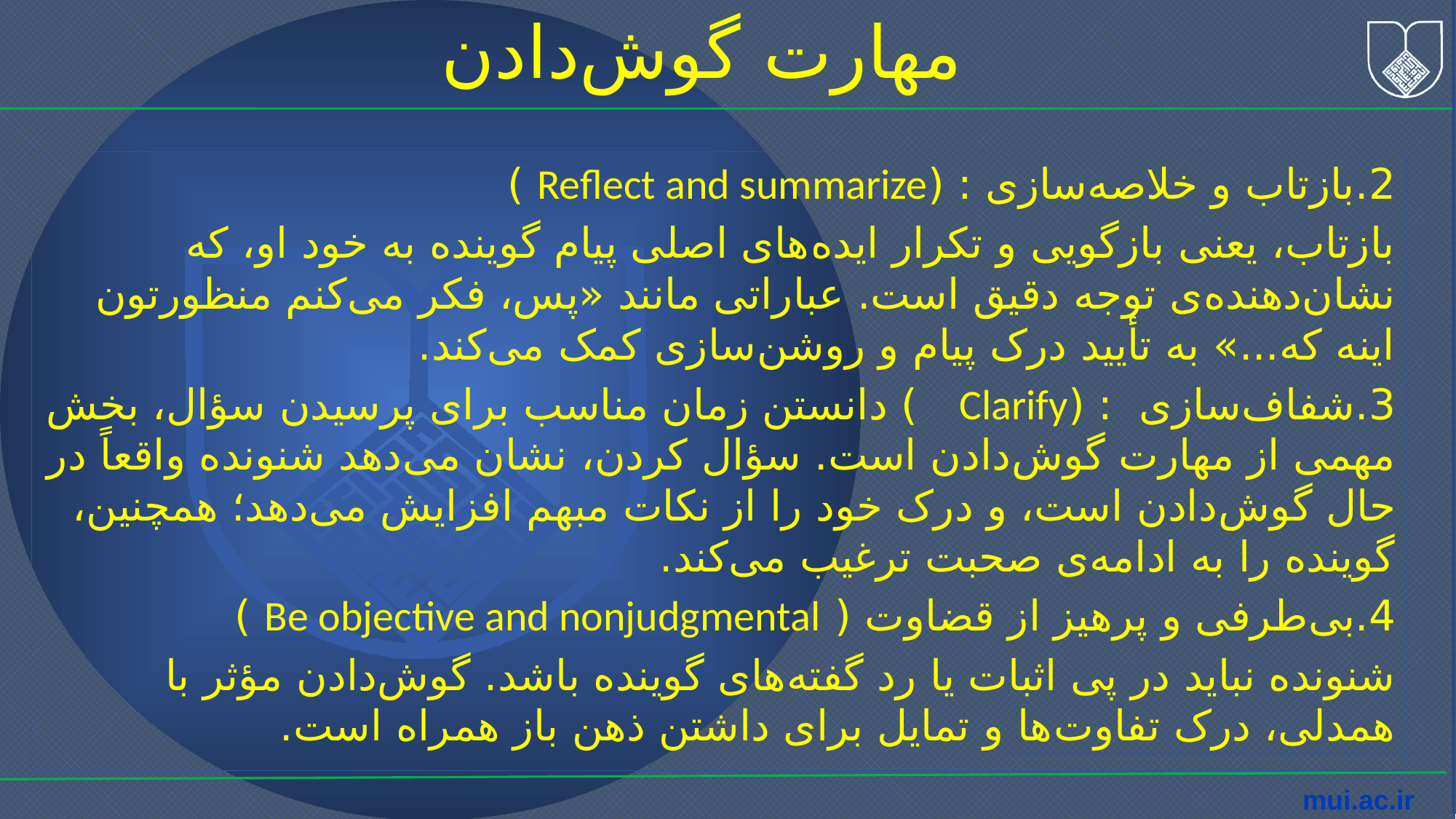

مهارت گوش‌دادن
2.	بازتاب و خلاصه‌سازی : (Reflect and summarize )
بازتاب، یعنی بازگویی و تکرار ایده‌های اصلی پیام گوینده به خود او، که نشان‌دهنده‌ی توجه دقیق است. عباراتی مانند «پس، فکر می‌کنم منظورتون اینه که...» به تأیید درک پیام و روشن‌سازی کمک می‌کند.
3.	شفاف‌سازی  : (Clarify   ) دانستن زمان مناسب برای پرسیدن سؤال، بخش مهمی از مهارت گوش‌دادن است. سؤال کردن، نشان می‌دهد شنونده واقعاً در حال گوش‌دادن است، و درک خود را از نکات مبهم افزایش می‌دهد؛ همچنین، گوینده را به ادامه‌ی صحبت ترغیب می‌کند.
4.	بی‌طرفی و پرهیز از قضاوت ( Be objective and nonjudgmental )
شنونده نباید در پی اثبات یا رد گفته‌های گوینده باشد. گوش‌دادن مؤثر با همدلی، درک تفاوت‌ها و تمایل برای داشتن ذهن باز همراه است.